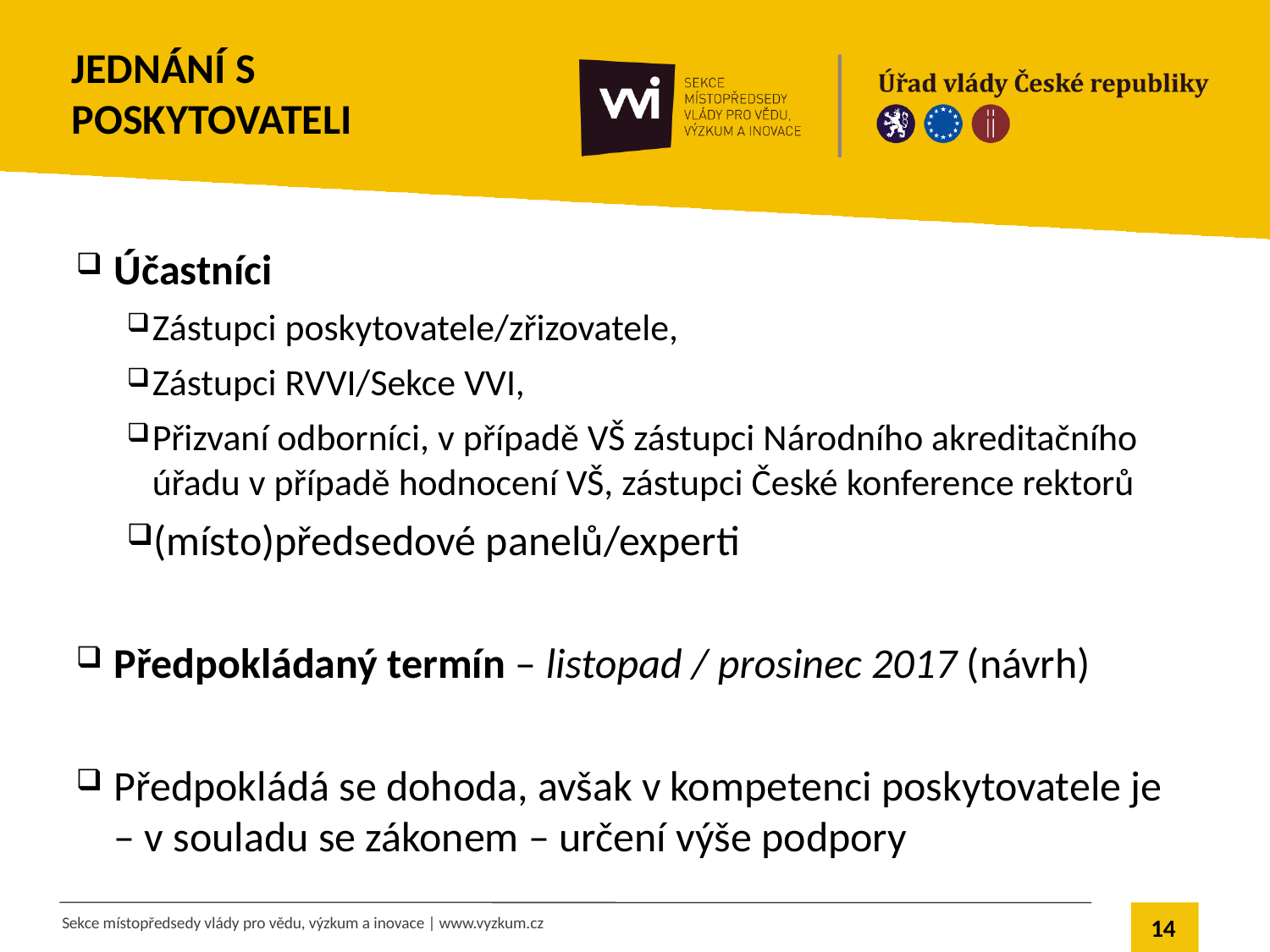

# Jednání s poskytovateli
Účastníci
Zástupci poskytovatele/zřizovatele,
Zástupci RVVI/Sekce VVI,
Přizvaní odborníci, v případě VŠ zástupci Národního akreditačního úřadu v případě hodnocení VŠ, zástupci České konference rektorů
(místo)předsedové panelů/experti

Předpokládaný termín – listopad / prosinec 2017 (návrh)

Předpokládá se dohoda, avšak v kompetenci poskytovatele je – v souladu se zákonem – určení výše podpory

14